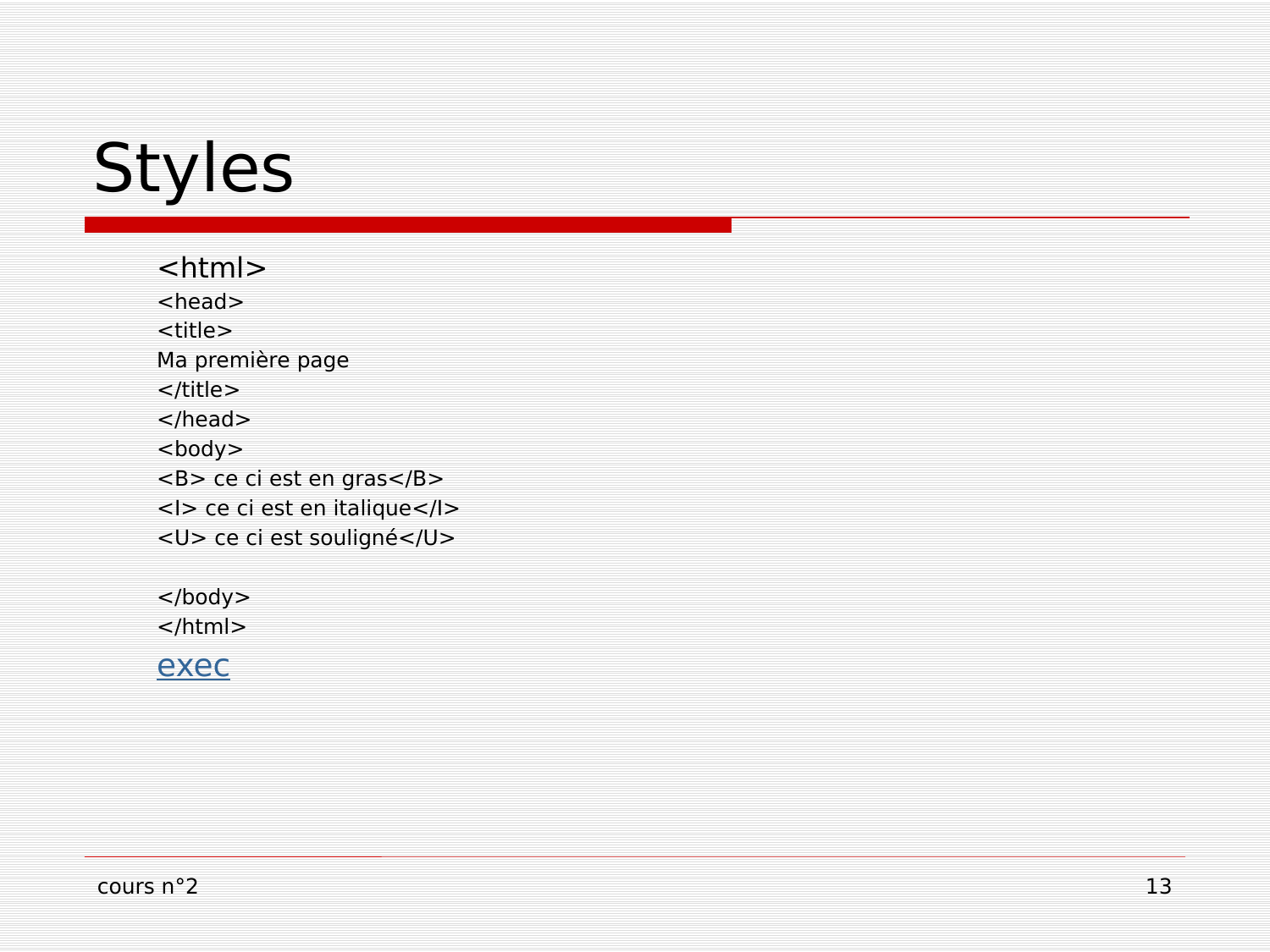

# Styles
<html>
<head>
<title>
Ma première page
</title>
</head>
<body>
<B> ce ci est en gras</B>
<I> ce ci est en italique</I>
<U> ce ci est souligné</U>

</body>
</html>
exec
cours n°2
13